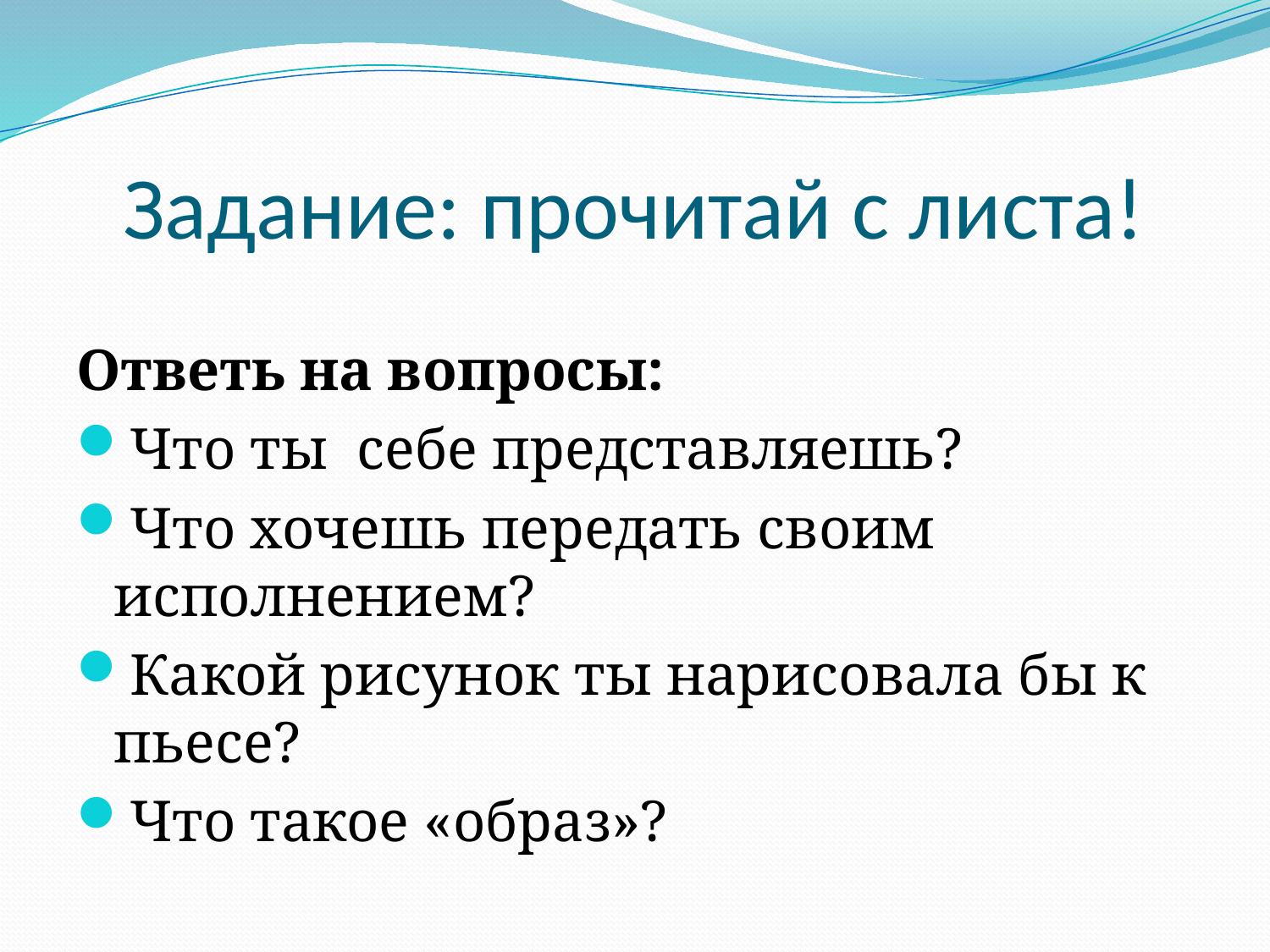

# Задание: прочитай с листа!
Ответь на вопросы:
Что ты  себе представляешь?
Что хочешь передать своим исполнением?
Какой рисунок ты нарисовала бы к пьесе?
Что такое «образ»?